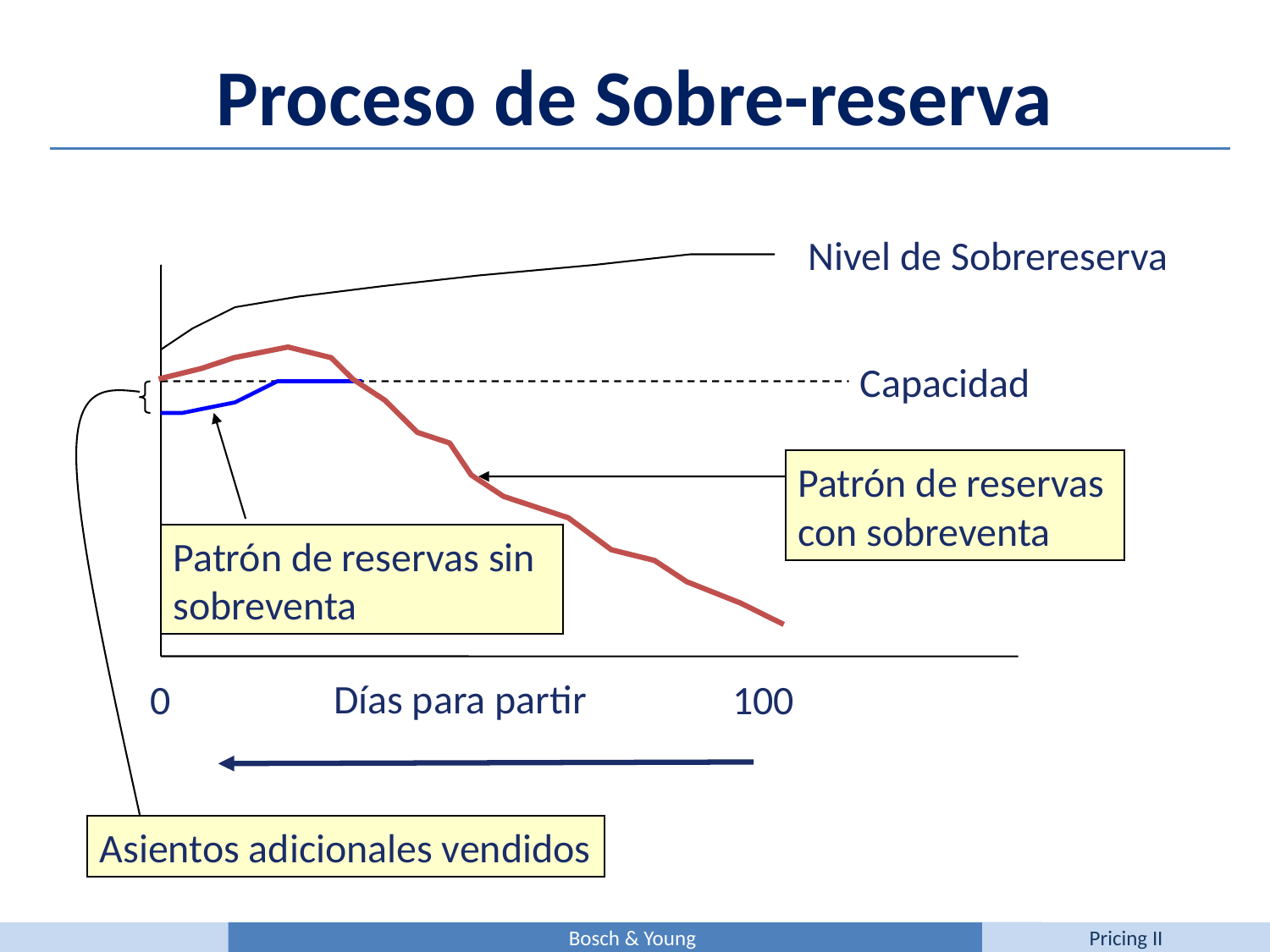

Proceso de Sobre-reserva
Nivel de Sobrereserva

Capacidad

Patrón de reservas con sobreventa

Patrón de reservas sin sobreventa

Días para partir
0
100

Asientos adicionales vendidos

Bosch & Young
Pricing II